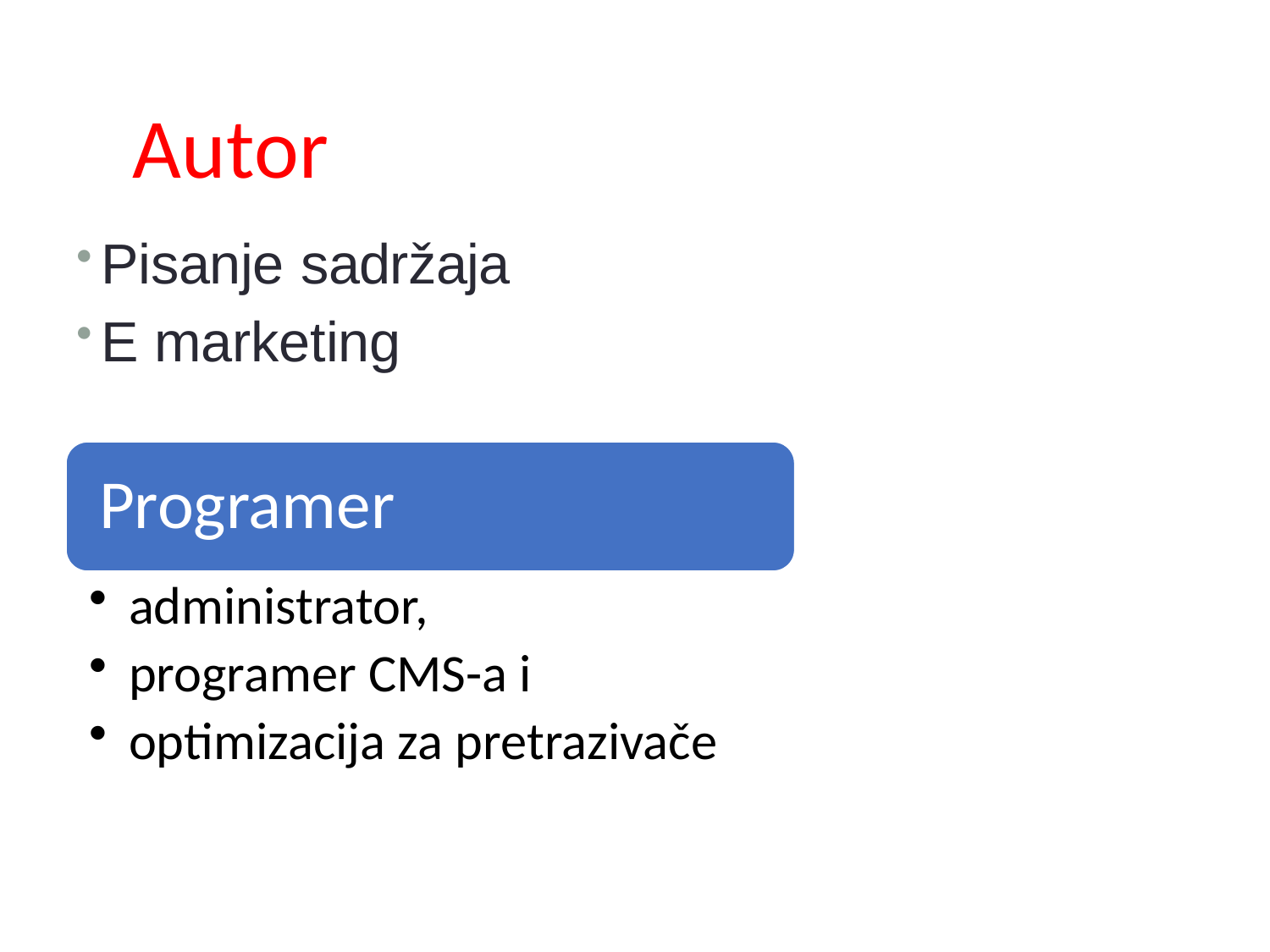

# Autor
Pisanje sadržaja
E marketing
Programer
administrator,
programer CMS-a i
optimizacija za pretrazivače